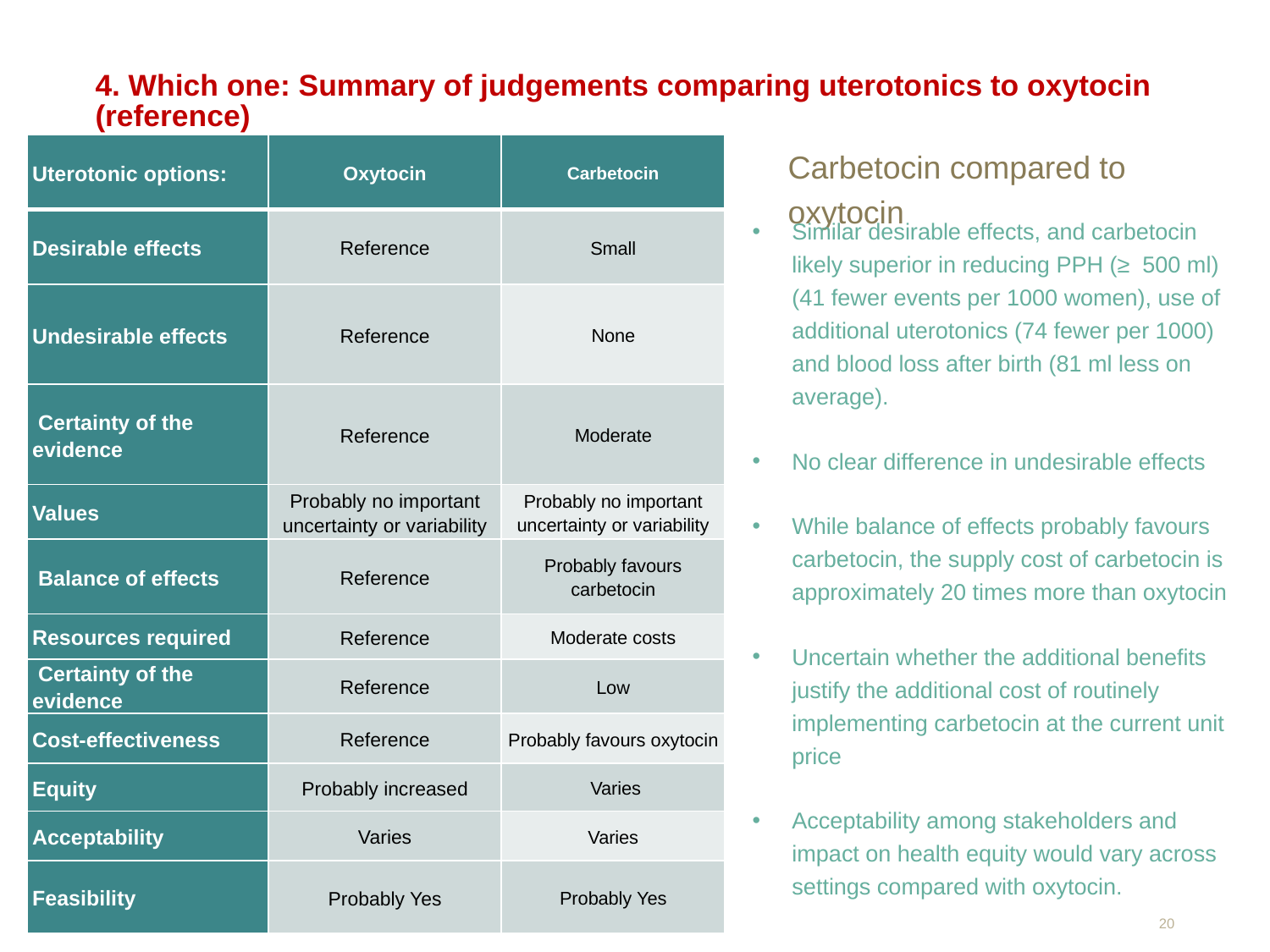

4. Which one: Summary of judgements comparing uterotonics to oxytocin (reference)
| Uterotonic options: | Oxytocin | Carbetocin |
| --- | --- | --- |
| Desirable effects | Reference | Small |
| Undesirable effects | Reference | None |
| Certainty of the evidence | Reference | Moderate |
| Values | Probably no important uncertainty or variability | Probably no important uncertainty or variability |
| Balance of effects | Reference | Probably favours carbetocin |
| Resources required | Reference | Moderate costs |
| Certainty of the evidence | Reference | Low |
| Cost-effectiveness | Reference | Probably favours oxytocin |
| Equity | Probably increased | Varies |
| Acceptability | Varies | Varies |
| Feasibility | Probably Yes | Probably Yes |
Carbetocin compared to oxytocin
Similar desirable effects, and carbetocin likely superior in reducing PPH (≥  500 ml) (41 fewer events per 1000 women), use of additional uterotonics (74 fewer per 1000) and blood loss after birth (81 ml less on average).
No clear difference in undesirable effects
While balance of effects probably favours carbetocin, the supply cost of carbetocin is approximately 20 times more than oxytocin
Uncertain whether the additional benefits justify the additional cost of routinely implementing carbetocin at the current unit price
Acceptability among stakeholders and impact on health equity would vary across settings compared with oxytocin.